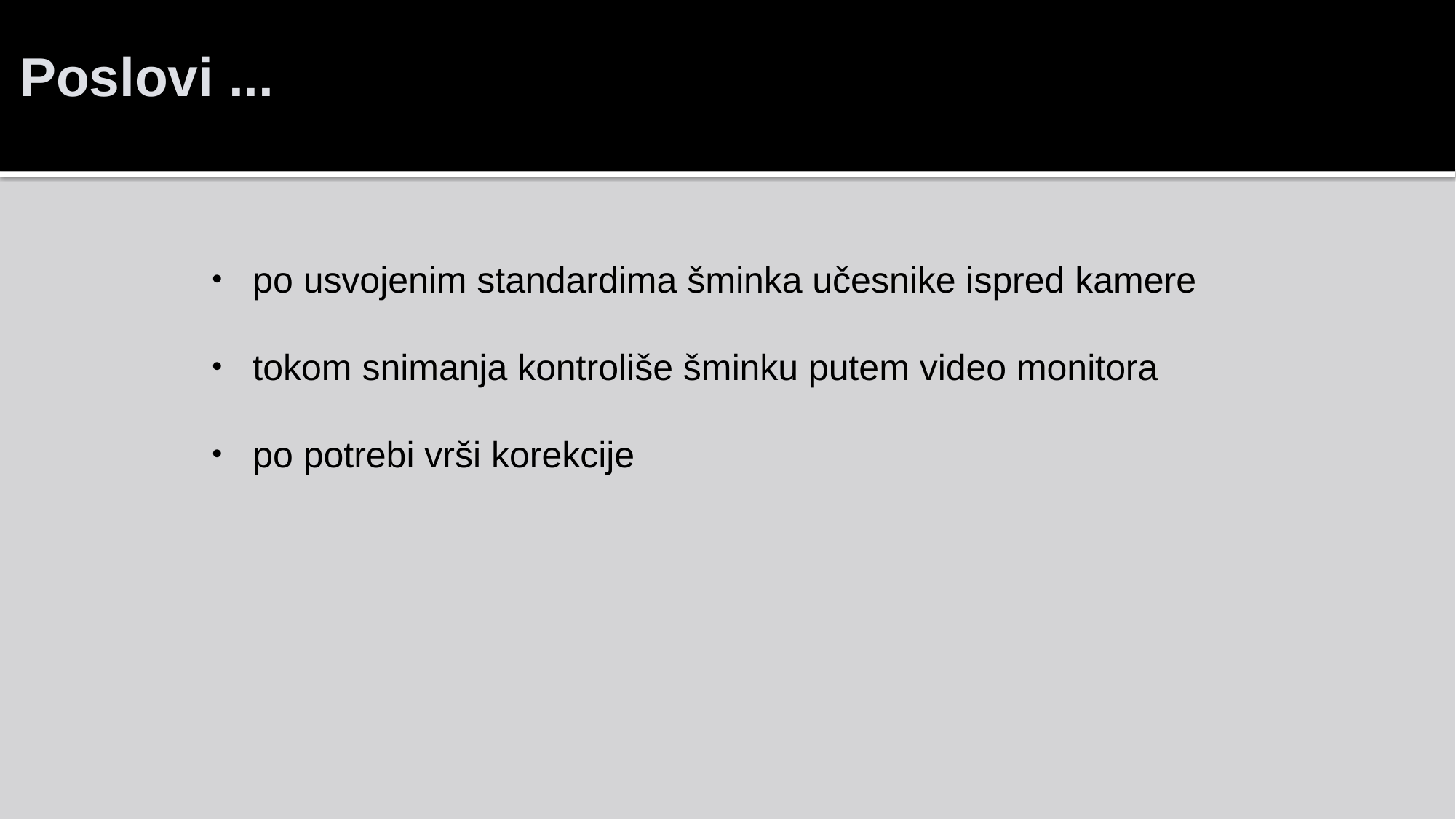

Poslovi ...

po usvojenim standardima šminka učesnike ispred kamere

tokom snimanja kontroliše šminku putem video monitora

po potrebi vrši korekcije